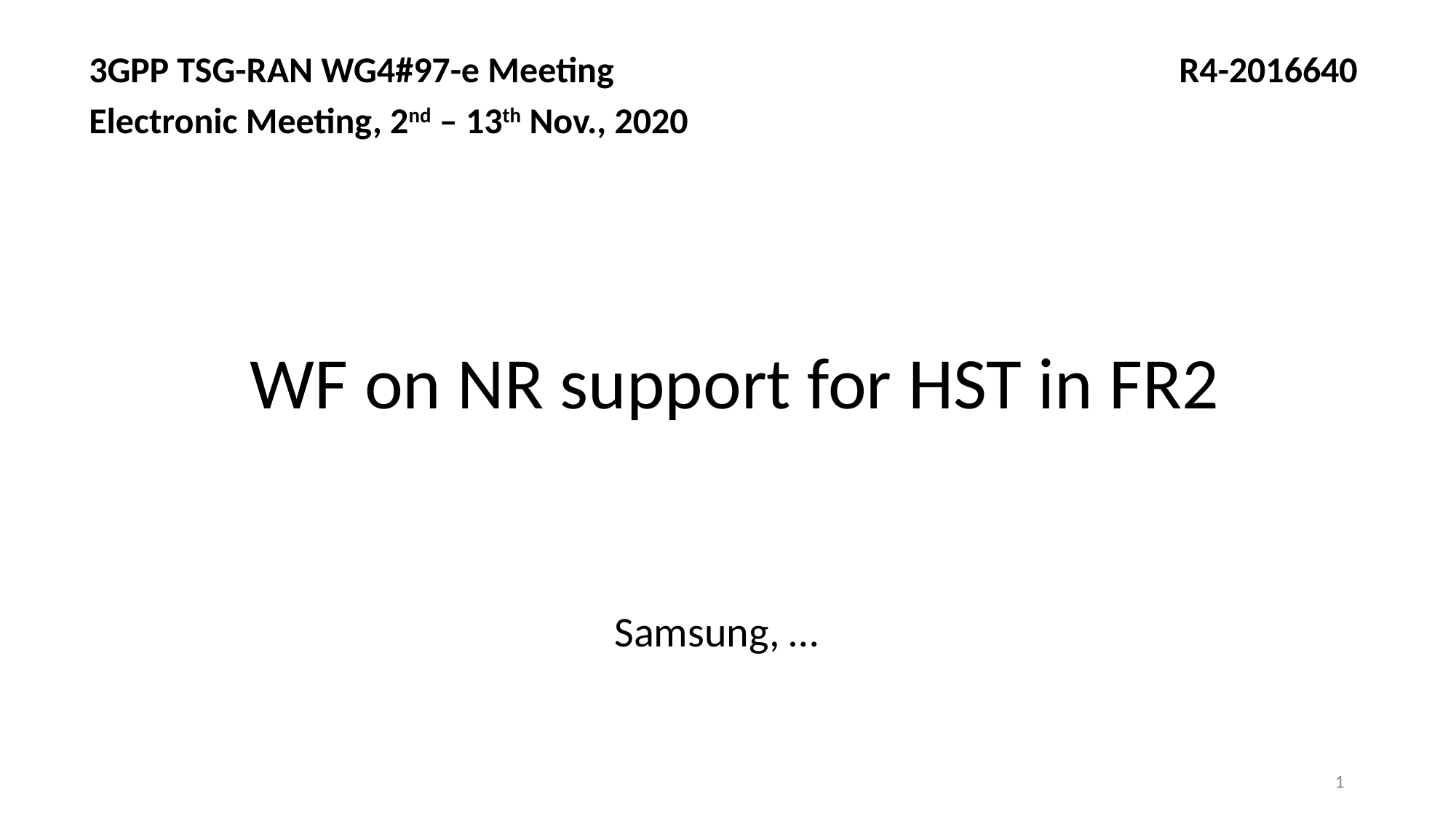

3GPP TSG-RAN WG4#97-e Meeting                                                                     R4-2016640
Electronic Meeting, 2nd – 13th Nov., 2020
# WF on NR support for HST in FR2
Samsung, …
1